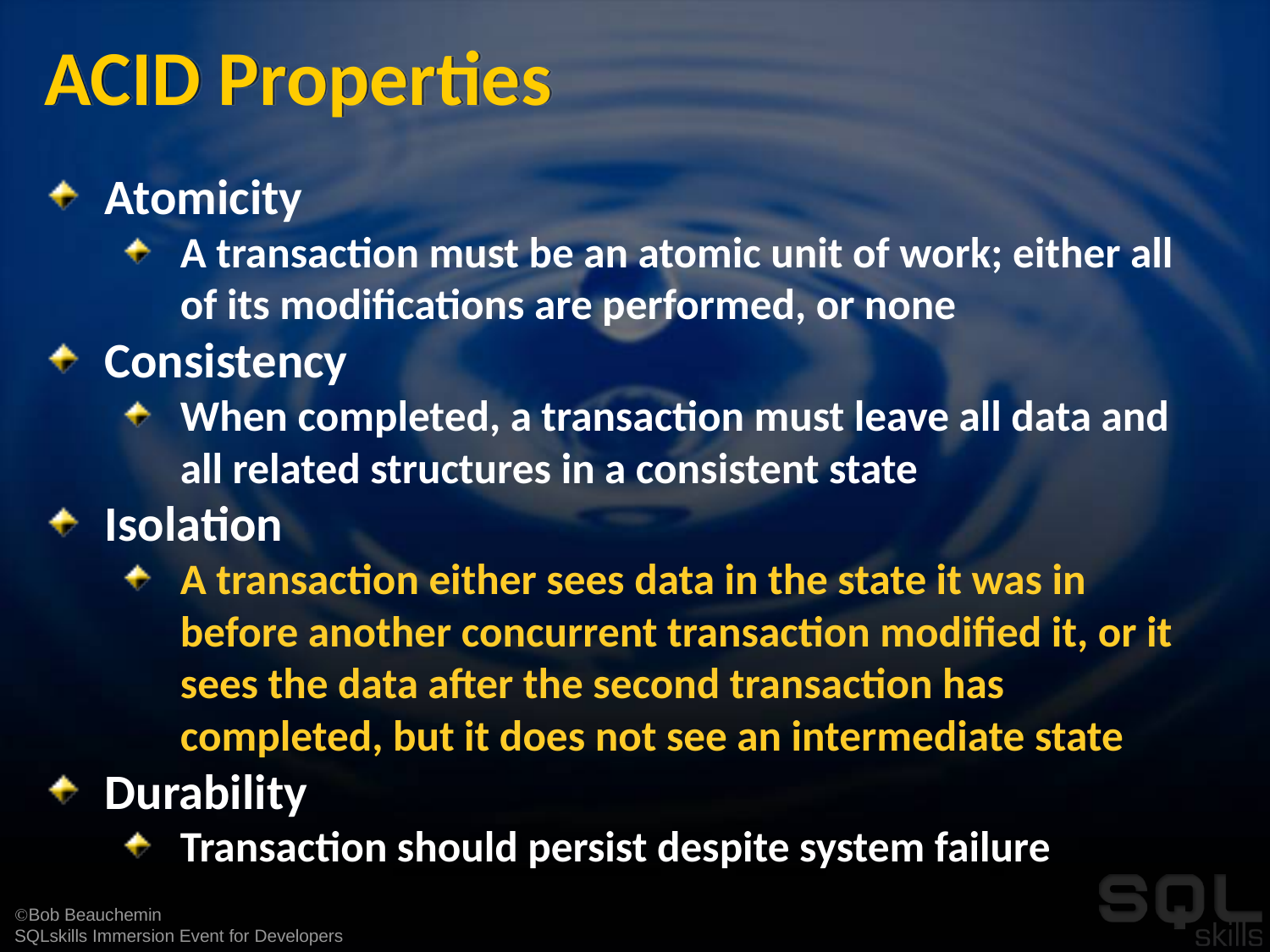

# ACID Properties
Atomicity
A transaction must be an atomic unit of work; either all of its modifications are performed, or none
Consistency
When completed, a transaction must leave all data and all related structures in a consistent state
Isolation
A transaction either sees data in the state it was in before another concurrent transaction modified it, or it sees the data after the second transaction has completed, but it does not see an intermediate state
Durability
Transaction should persist despite system failure